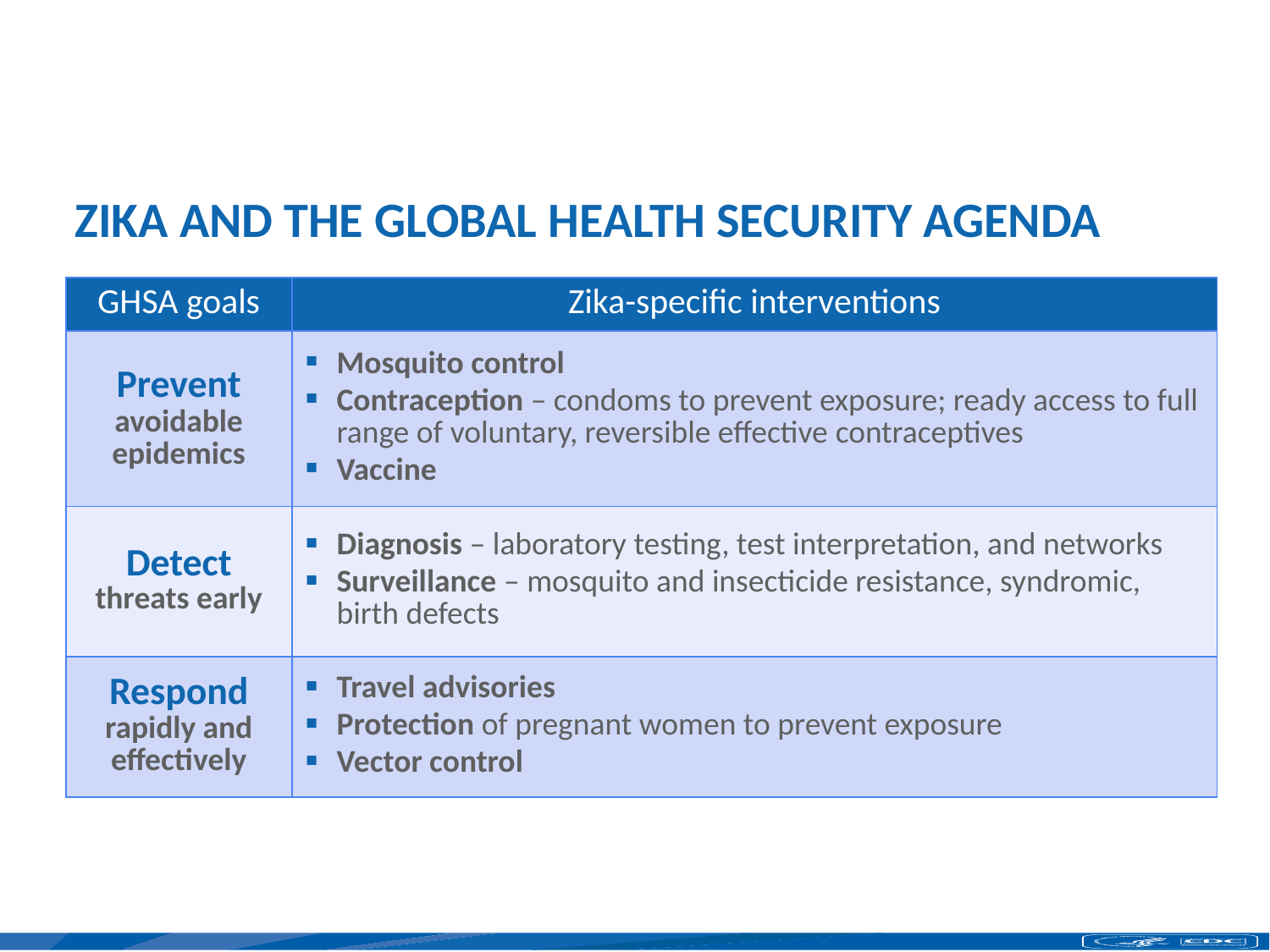

# ZIKA AND THE GLOBAL HEALTH SECURITY AGENDA
| GHSA goals | Zika-specific interventions |
| --- | --- |
| Prevent avoidable epidemics | Mosquito control Contraception – condoms to prevent exposure; ready access to full range of voluntary, reversible effective contraceptives Vaccine |
| Detect threats early | Diagnosis – laboratory testing, test interpretation, and networks Surveillance – mosquito and insecticide resistance, syndromic, birth defects |
| Respond rapidly and effectively | Travel advisories Protection of pregnant women to prevent exposure Vector control |